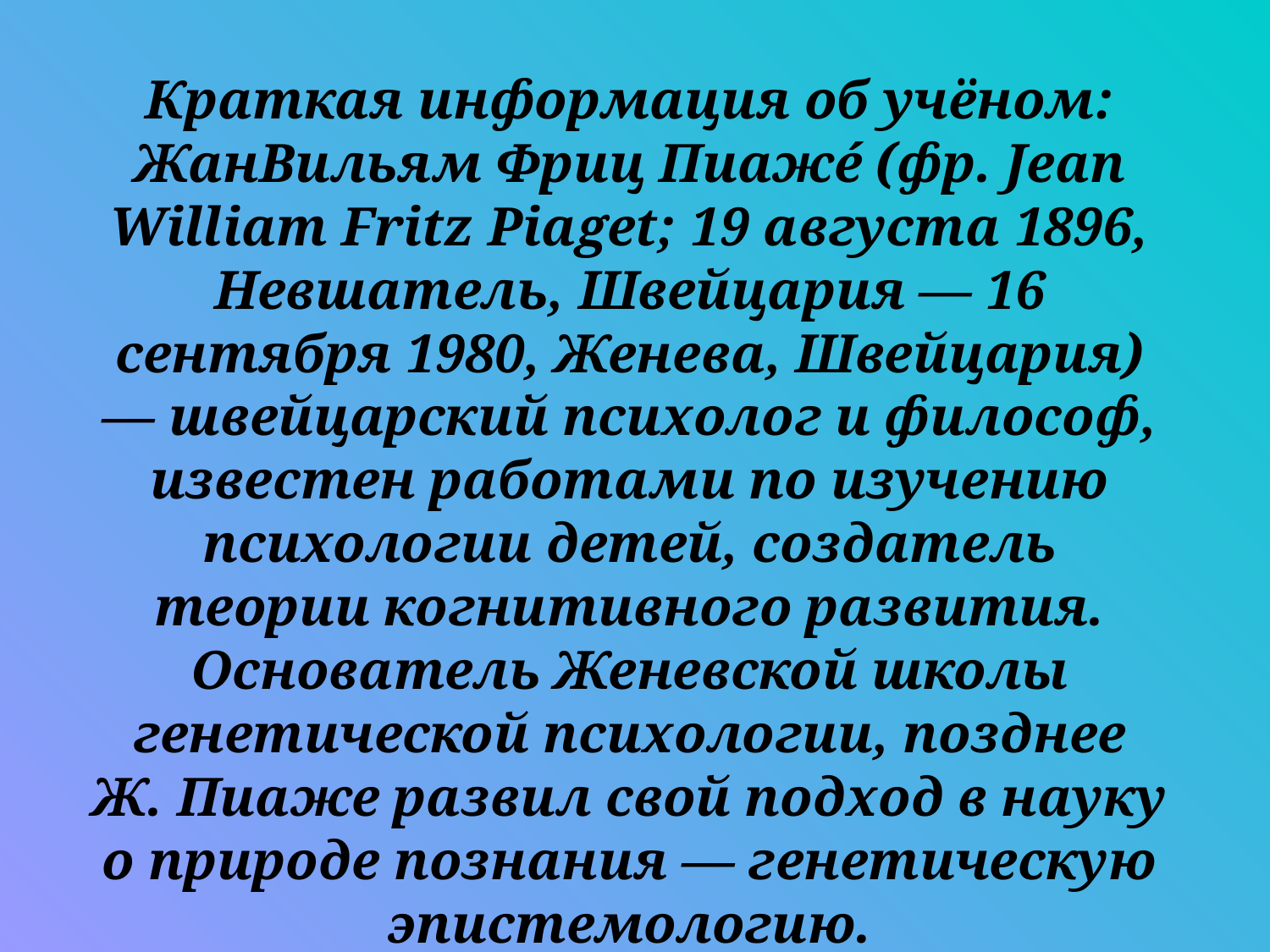

Краткая информация об учёном: ЖанВильям Фриц Пиаже́ (фр. Jean William Fritz Piaget; 19 августа 1896, Невшатель, Швейцария — 16 сентября 1980, Женева, Швейцария) — швейцарский психолог и философ, известен работами по изучению психологии детей, создатель теории когнитивного развития. Основатель Женевской школы генетической психологии, позднее Ж. Пиаже развил свой подход в науку о природе познания — генетическую эпистемологию.